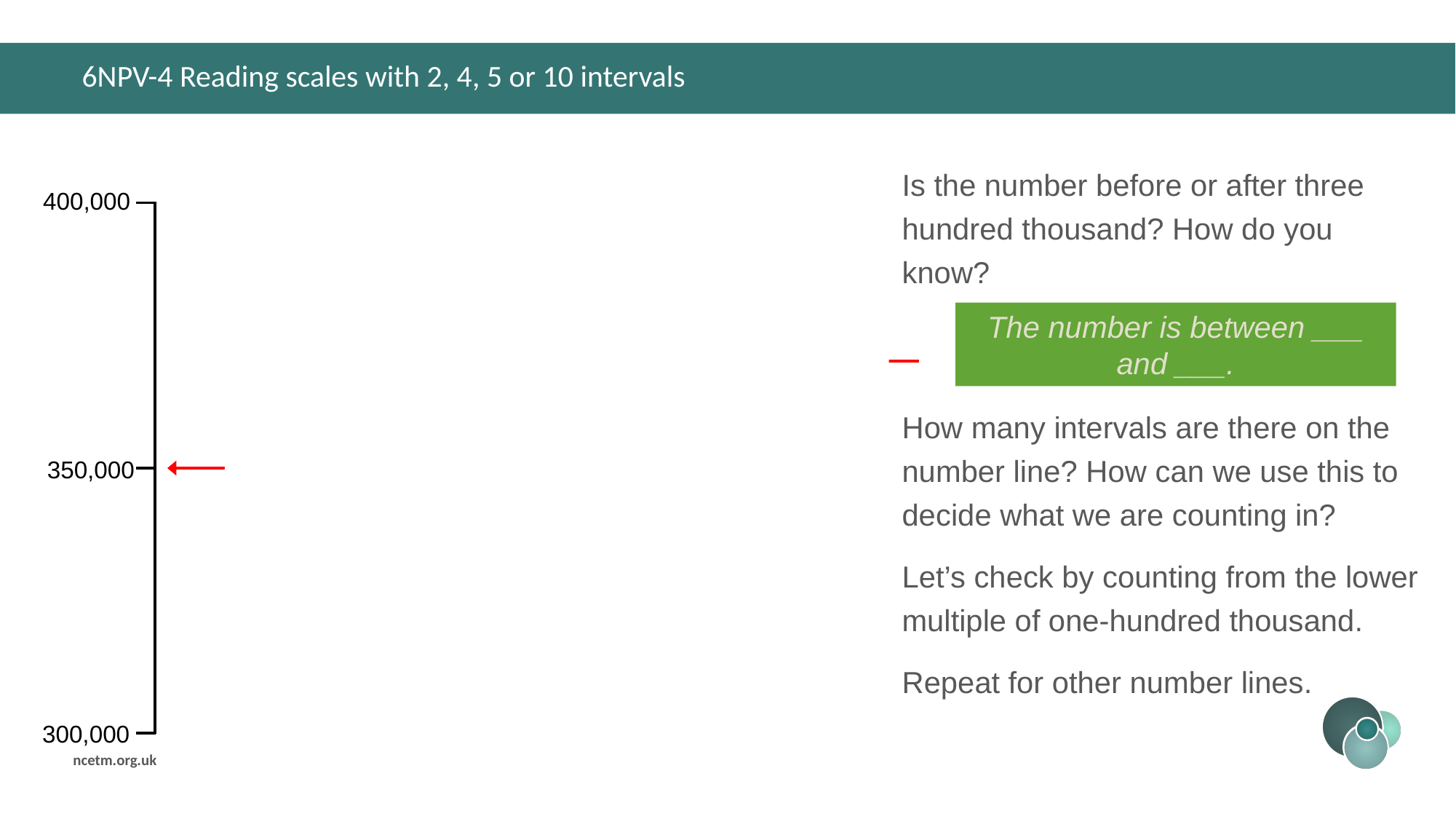

# 6NPV-4 Reading scales with 2, 4, 5 or 10 intervals
Is the number before or after three hundred thousand? How do you know?

How many intervals are there on the number line? How can we use this to decide what we are counting in?
Let’s check by counting from the lower multiple of one-hundred thousand.
Repeat for other number lines.

400,000
300,000
10,000,000
9,000,000
7
6
2,000
1,000
1,900
1,800
1,700
1,600
1,500
1,400
1,300
1,200
1,100
6.8
6.6
6.4
6.2
The number is between ___ and ___.
9,750,000
9,500,000
9,250,000
350,000